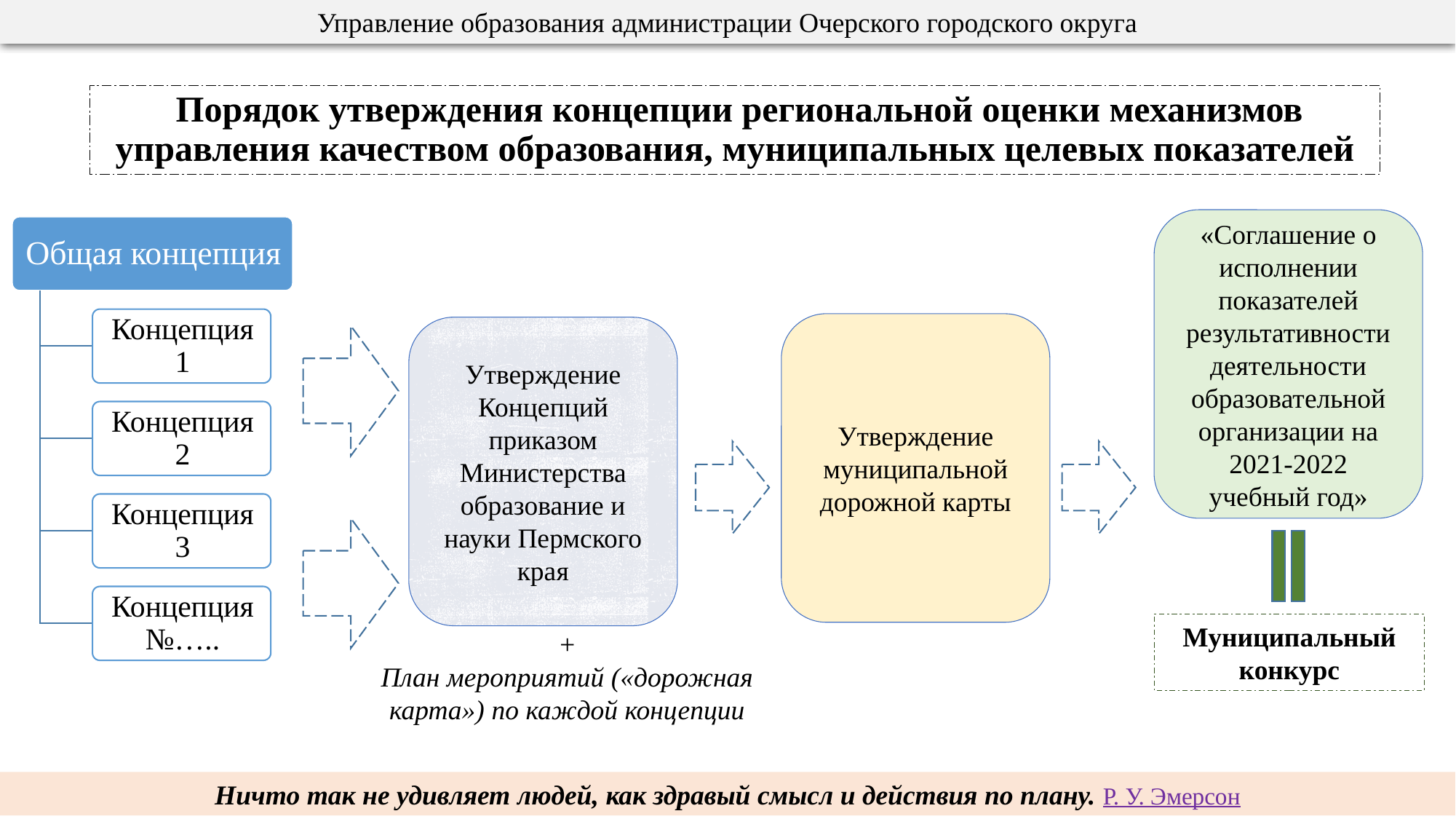

Управление образования администрации Очерского городского округа
 Порядок утверждения концепции региональной оценки механизмов управления качеством образования, муниципальных целевых показателей
«Соглашение о исполнении показателей результативности деятельности образовательной организации на 2021-2022 учебный год»
Общая концепция
Концепция 1
Концепция 2
Концепция 3
Концепция №…..
Утверждение муниципальной дорожной карты
Утверждение Концепций приказом Министерства образование и науки Пермского края

Муниципальный конкурс
+
План мероприятий («дорожная карта») по каждой концепции
8
Ничто так не удивляет людей, как здравый смысл и действия по плану. Р. У. Эмерсон